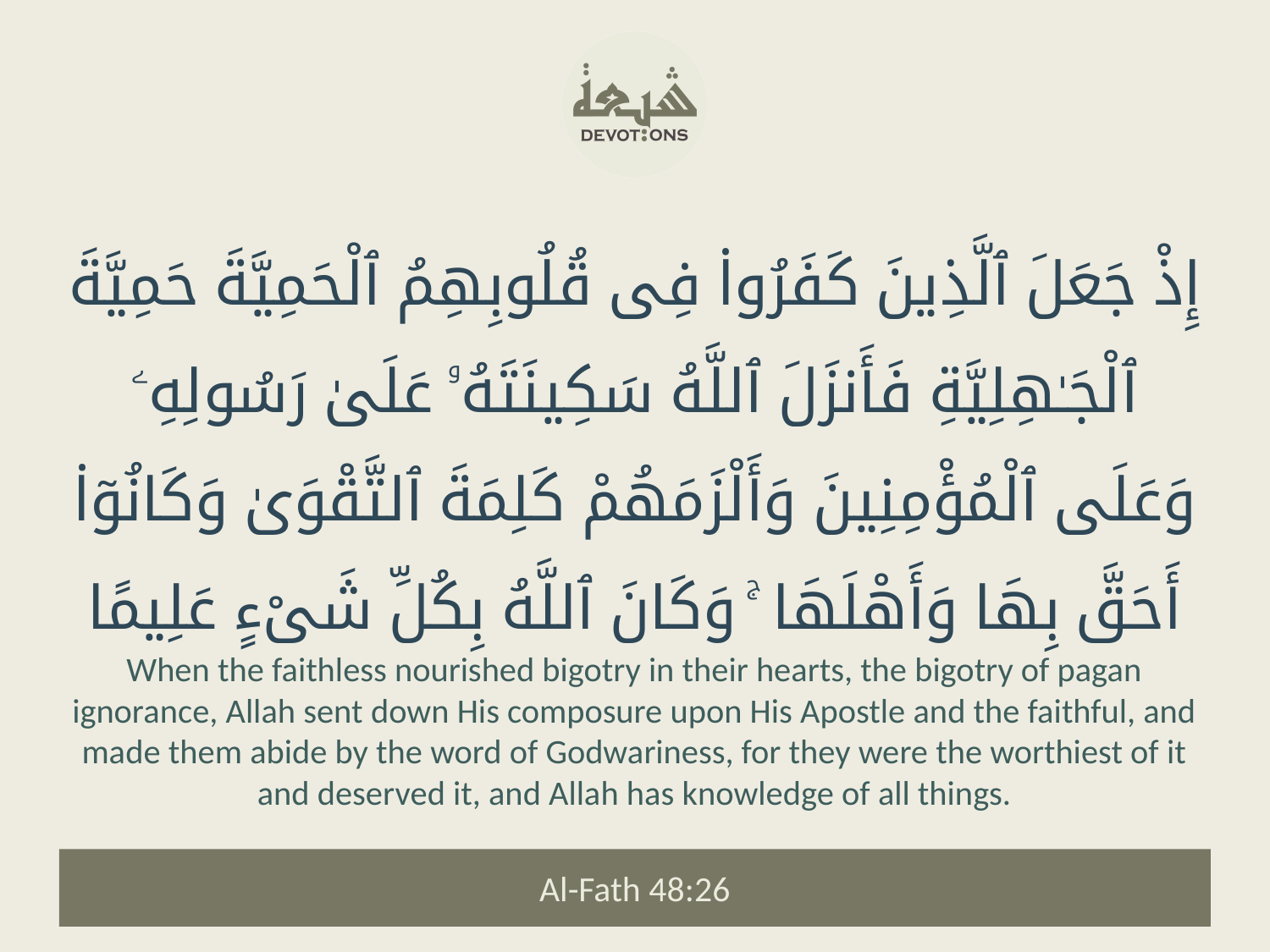

إِذْ جَعَلَ ٱلَّذِينَ كَفَرُوا۟ فِى قُلُوبِهِمُ ٱلْحَمِيَّةَ حَمِيَّةَ ٱلْجَـٰهِلِيَّةِ فَأَنزَلَ ٱللَّهُ سَكِينَتَهُۥ عَلَىٰ رَسُولِهِۦ وَعَلَى ٱلْمُؤْمِنِينَ وَأَلْزَمَهُمْ كَلِمَةَ ٱلتَّقْوَىٰ وَكَانُوٓا۟ أَحَقَّ بِهَا وَأَهْلَهَا ۚ وَكَانَ ٱللَّهُ بِكُلِّ شَىْءٍ عَلِيمًا
When the faithless nourished bigotry in their hearts, the bigotry of pagan ignorance, Allah sent down His composure upon His Apostle and the faithful, and made them abide by the word of Godwariness, for they were the worthiest of it and deserved it, and Allah has knowledge of all things.
Al-Fath 48:26